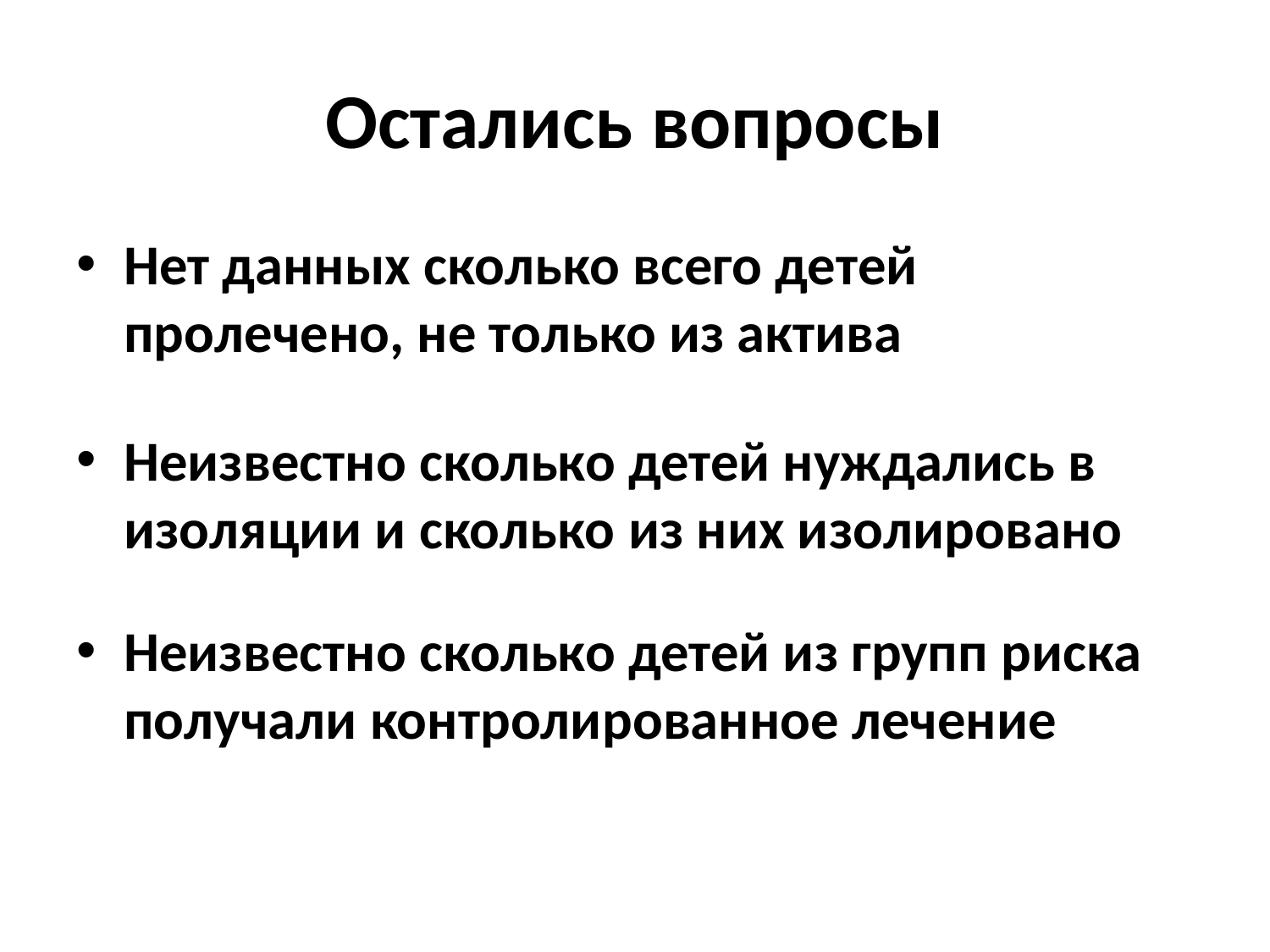

# Остались вопросы
Нет данных сколько всего детей пролечено, не только из актива

Неизвестно сколько детей нуждались в изоляции и сколько из них изолировано

Неизвестно сколько детей из групп риска получали контролированное лечение